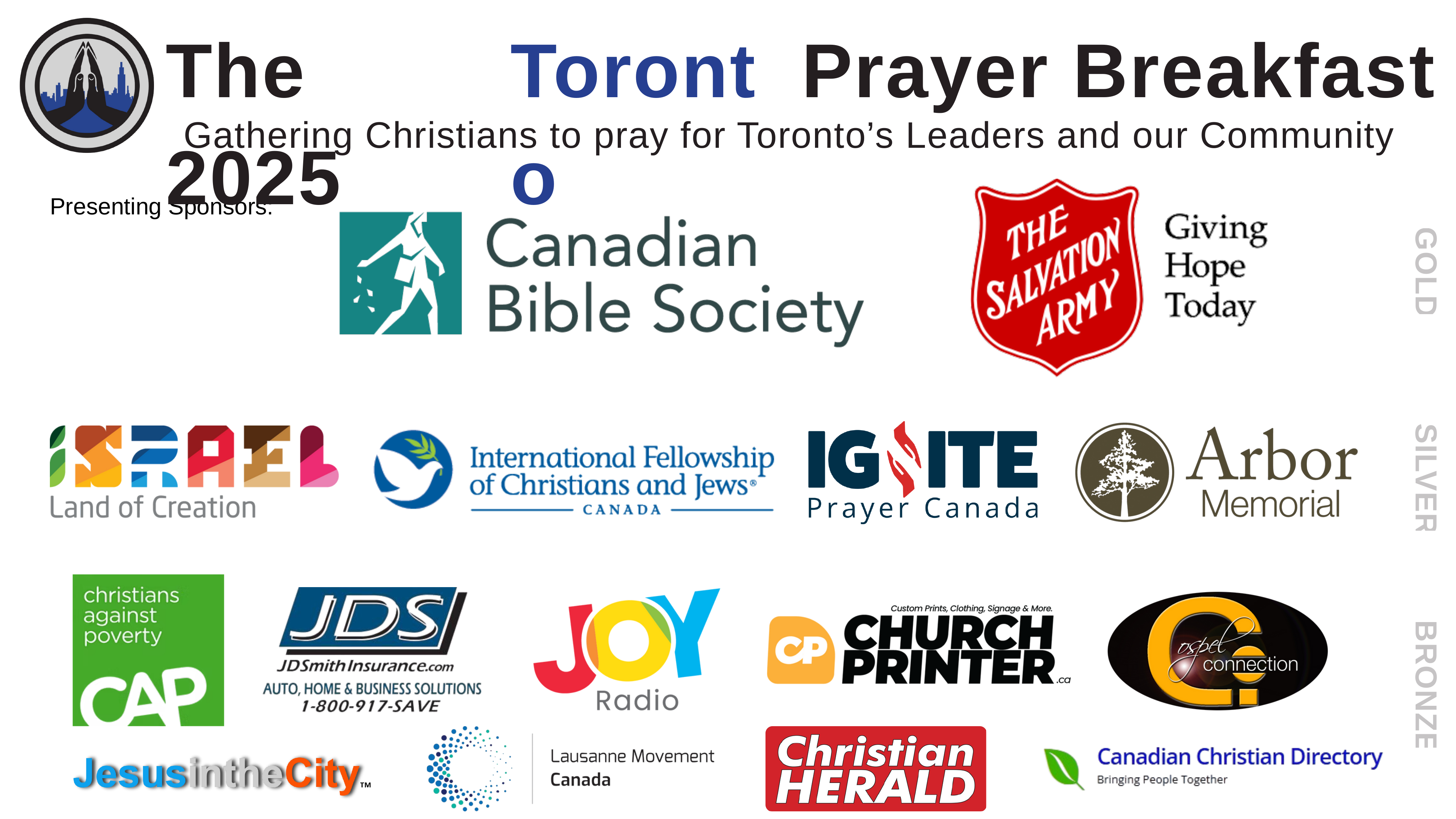

The 2025
Toronto
Prayer Breakfast

Gathering Christians to pray for Toronto’s Leaders and our Community

Presenting Sponsors:

GOLD

SILVER

BRONZE